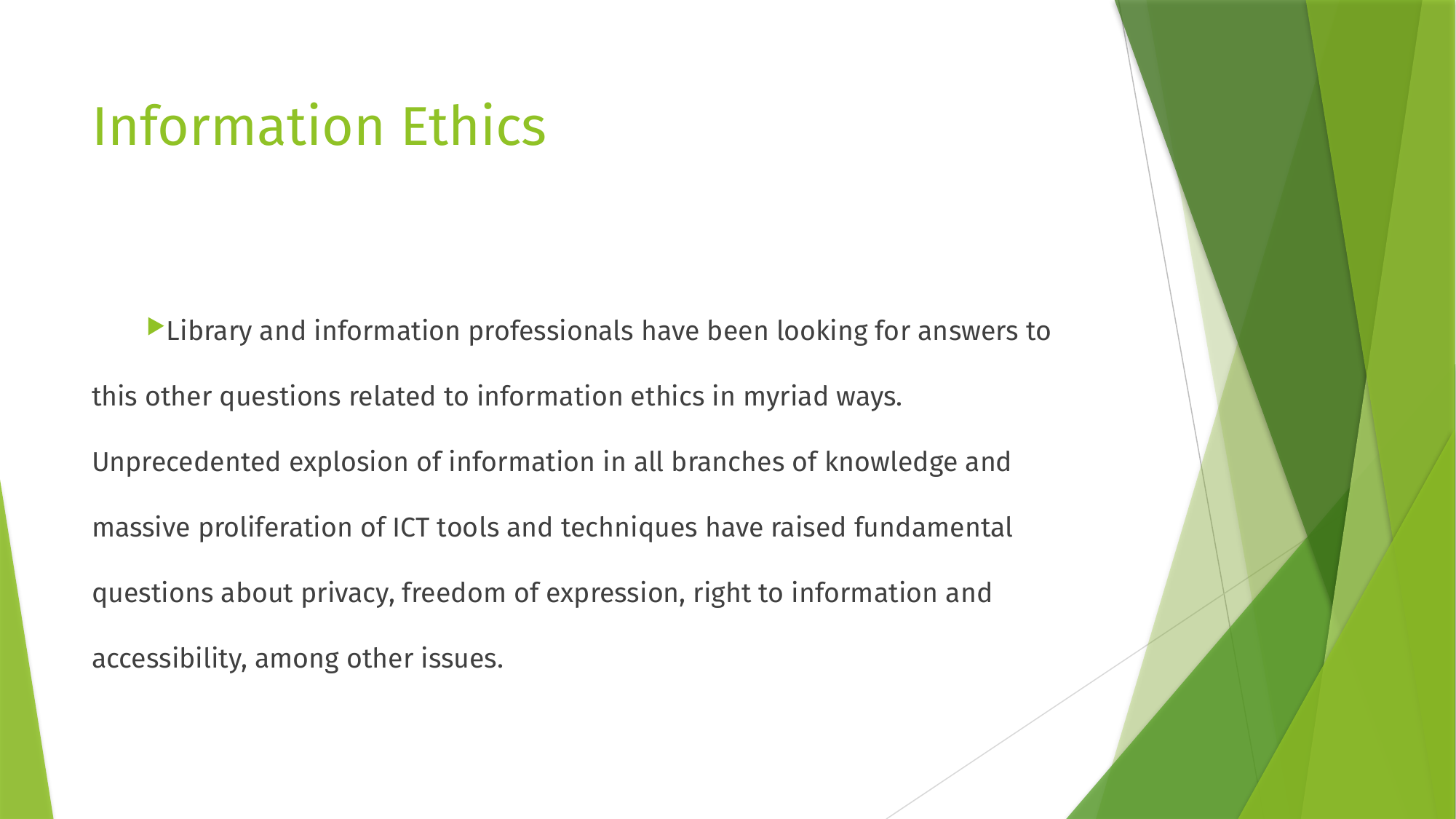

# Information Ethics
Library and information professionals have been looking for answers to this other questions related to information ethics in myriad ways. Unprecedented explosion of information in all branches of knowledge and massive proliferation of ICT tools and techniques have raised fundamental questions about privacy, freedom of expression, right to information and accessibility, among other issues.